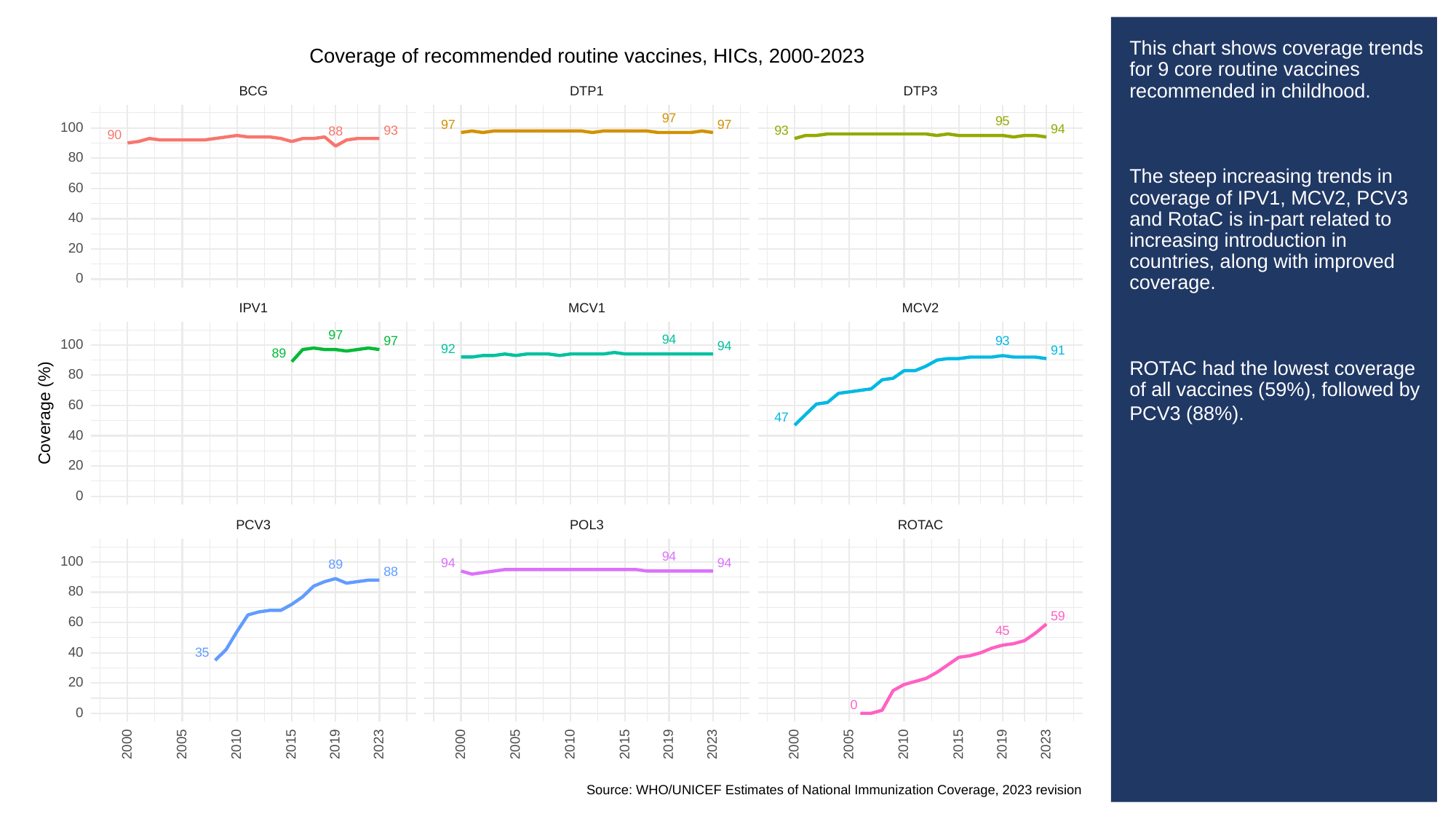

# This chart shows coverage trends for 9 core routine vaccines recommended in childhood.

The steep increasing trends in coverage of IPV1, MCV2, PCV3 and RotaC is in-part related to increasing introduction in countries, along with improved coverage.

ROTAC had the lowest coverage of all vaccines (59%), followed by
PCV3 (88%).

Coverage of recommended routine vaccines, HICs, 2000-2023
BCG
DTP3
DTP1

97
95
97
97
100
94
93
93
88

90

80

60

40

20

0

MCV1
MCV2
IPV1

97
94
93
97
100
94
92

91

89

80

60
Coverage (%)

47

40

20

0

POL3
PCV3
ROTAC

94
100
94
94
89

88

80

59
60

45

40
35

20

0
0

2023
2023
2023
2000
2005
2010
2015
2019
2000
2005
2010
2015
2019
2000
2005
2010
2015
2019
Source: WHO/UNICEF Estimates of National Immunization Coverage, 2023 revision